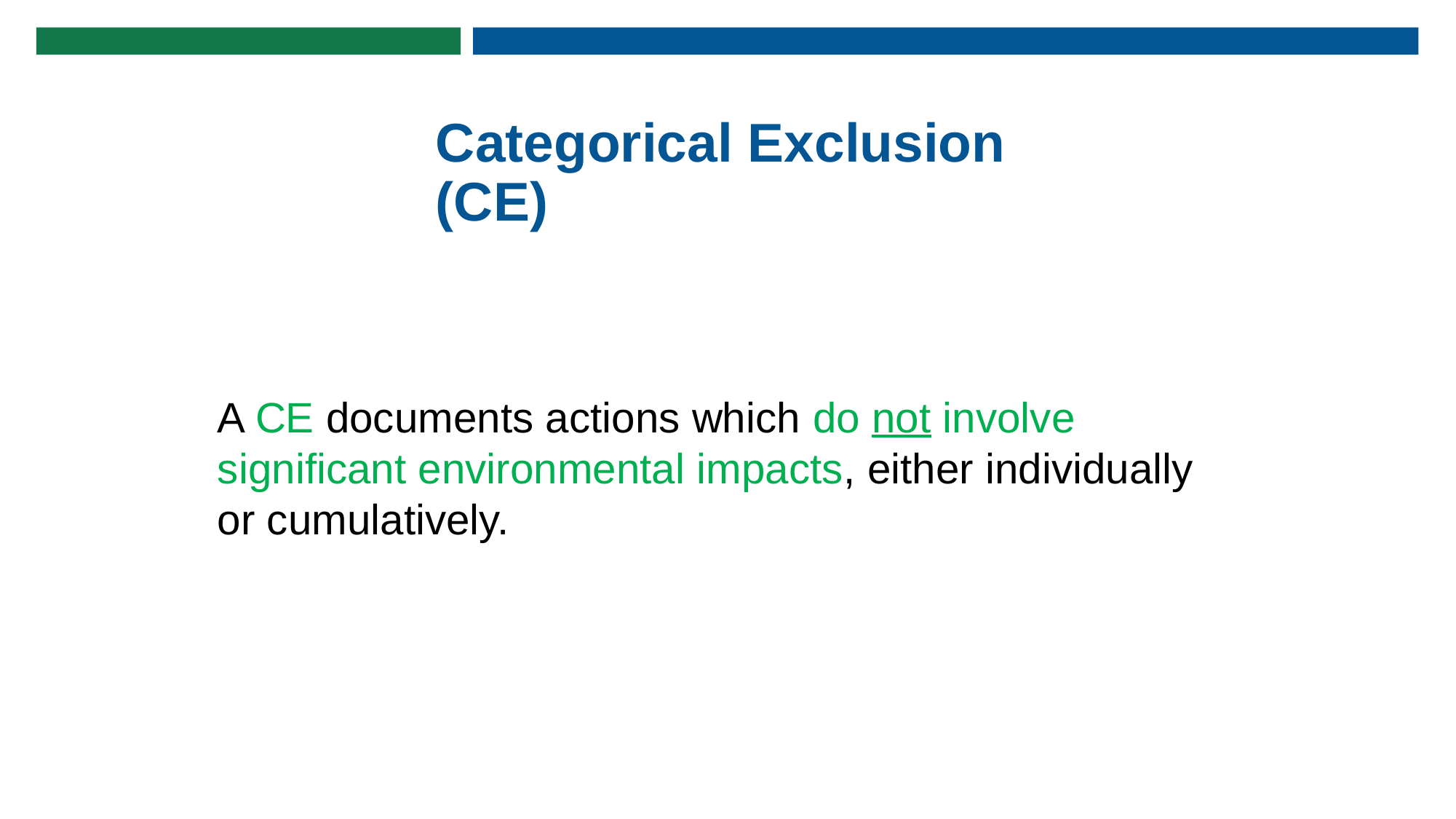

# Categorical Exclusion (CE)
A CE documents actions which do not involve significant environmental impacts, either individually or cumulatively.